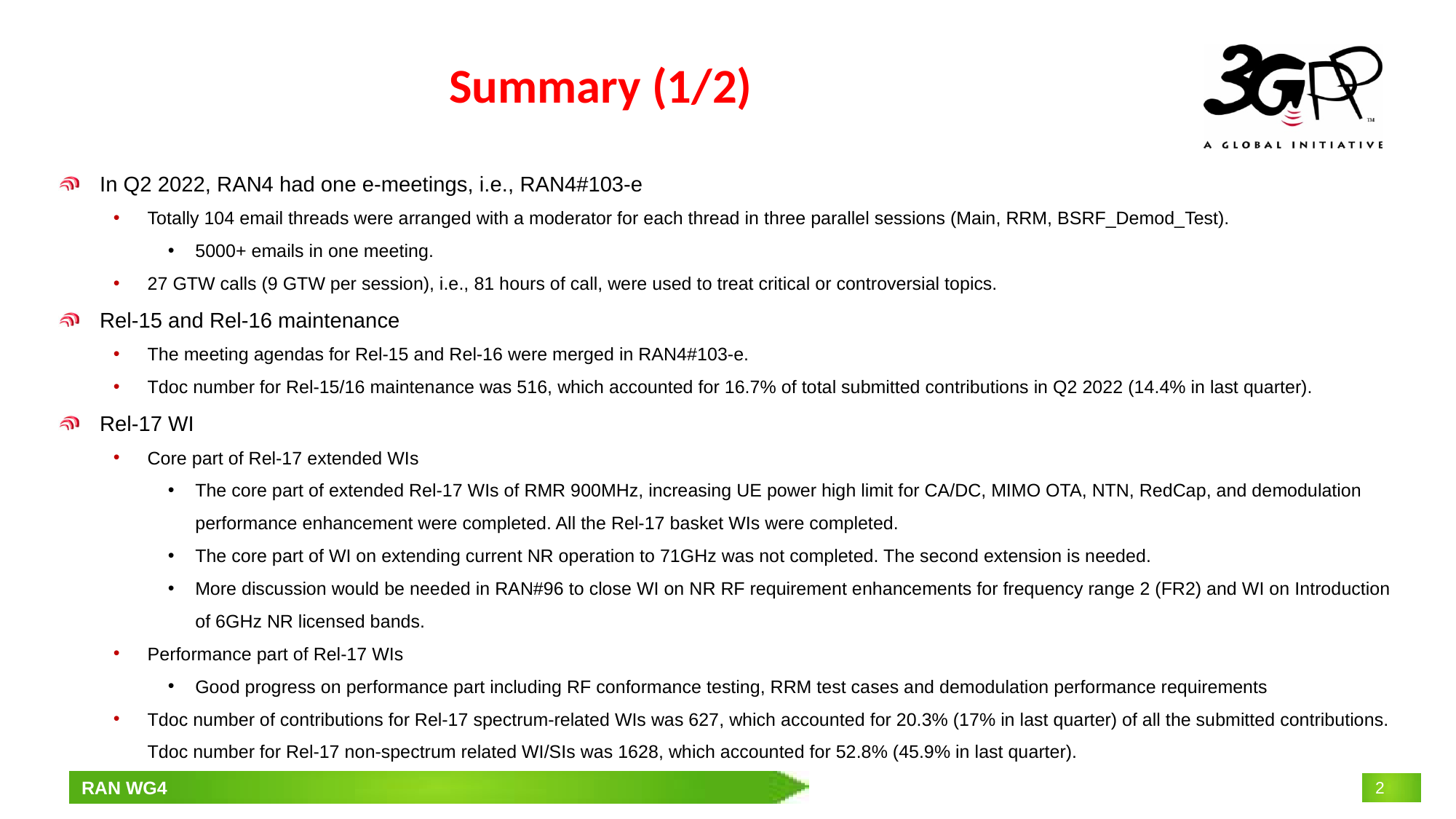

# Summary (1/2)
In Q2 2022, RAN4 had one e-meetings, i.e., RAN4#103-e
Totally 104 email threads were arranged with a moderator for each thread in three parallel sessions (Main, RRM, BSRF_Demod_Test).
5000+ emails in one meeting.
27 GTW calls (9 GTW per session), i.e., 81 hours of call, were used to treat critical or controversial topics.
Rel-15 and Rel-16 maintenance
The meeting agendas for Rel-15 and Rel-16 were merged in RAN4#103-e.
Tdoc number for Rel-15/16 maintenance was 516, which accounted for 16.7% of total submitted contributions in Q2 2022 (14.4% in last quarter).
Rel-17 WI
Core part of Rel-17 extended WIs
The core part of extended Rel-17 WIs of RMR 900MHz, increasing UE power high limit for CA/DC, MIMO OTA, NTN, RedCap, and demodulation performance enhancement were completed. All the Rel-17 basket WIs were completed.
The core part of WI on extending current NR operation to 71GHz was not completed. The second extension is needed.
More discussion would be needed in RAN#96 to close WI on NR RF requirement enhancements for frequency range 2 (FR2) and WI on Introduction of 6GHz NR licensed bands.
Performance part of Rel-17 WIs
Good progress on performance part including RF conformance testing, RRM test cases and demodulation performance requirements
Tdoc number of contributions for Rel-17 spectrum-related WIs was 627, which accounted for 20.3% (17% in last quarter) of all the submitted contributions. Tdoc number for Rel-17 non-spectrum related WI/SIs was 1628, which accounted for 52.8% (45.9% in last quarter).